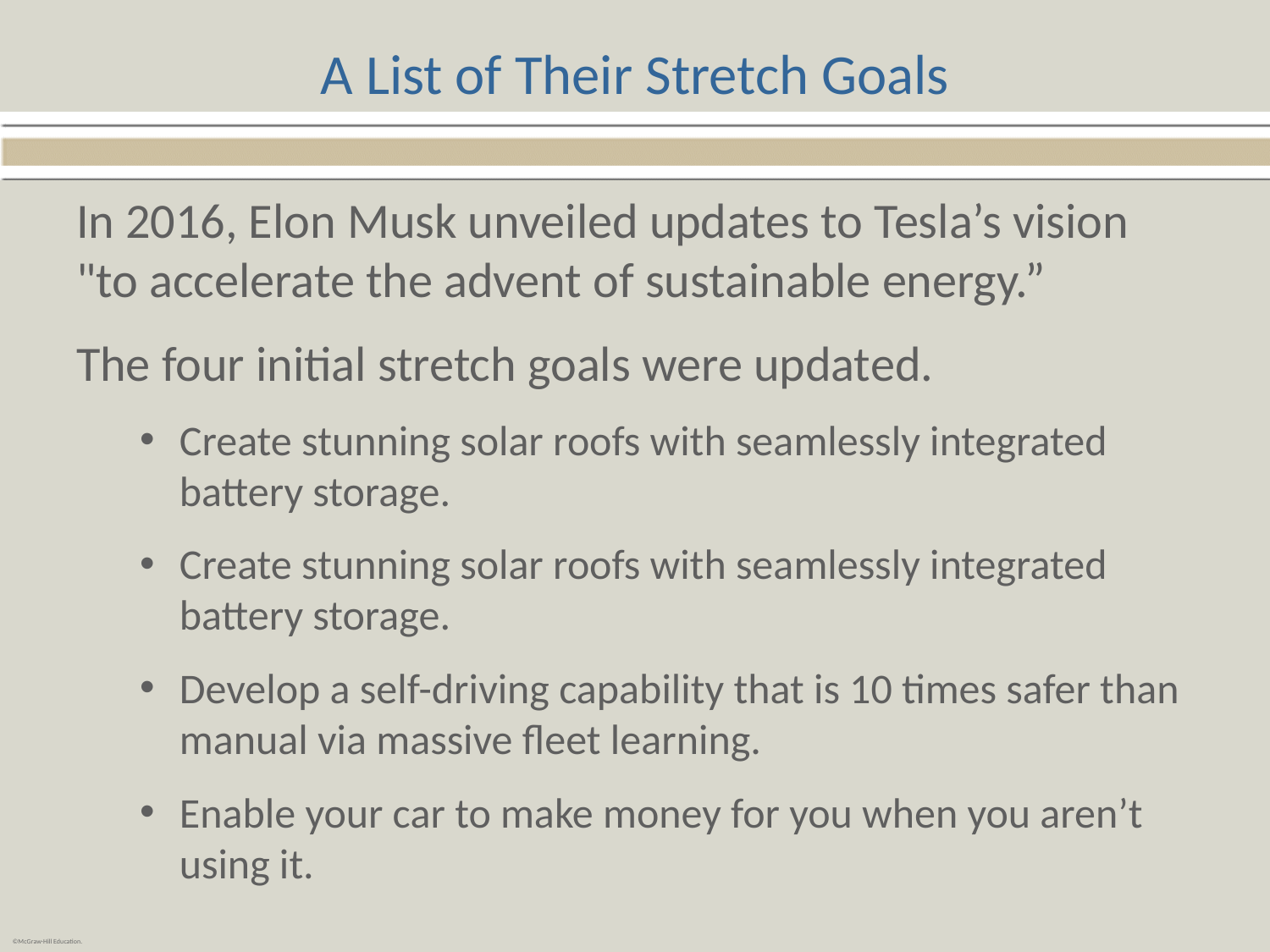

# A List of Their Stretch Goals
In 2016, Elon Musk unveiled updates to Tesla’s vision "to accelerate the advent of sustainable energy.”
The four initial stretch goals were updated.
Create stunning solar roofs with seamlessly integrated battery storage.
Create stunning solar roofs with seamlessly integrated battery storage.
Develop a self-driving capability that is 10 times safer than manual via massive fleet learning.
Enable your car to make money for you when you aren’t using it.